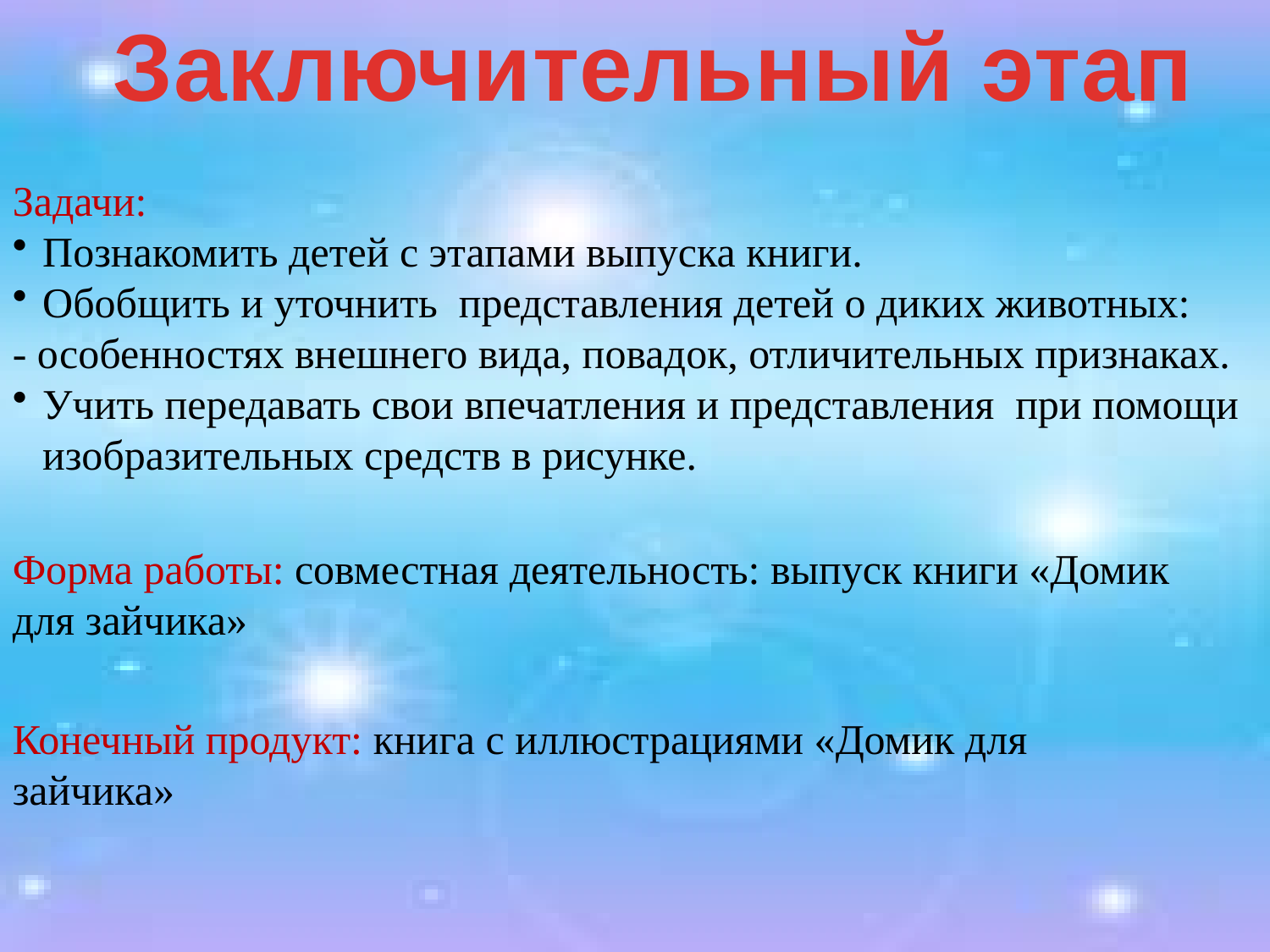

Заключительный этап

Задачи:
Познакомить детей с этапами выпуска книги.
Обобщить и уточнить  представления детей о диких животных:
- особенностях внешнего вида, повадок, отличительных признаках.
Учить передавать свои впечатления и представления  при помощи изобразительных средств в рисунке.
Форма работы: совместная деятельность: выпуск книги «Домик для зайчика»
Конечный продукт: книга с иллюстрациями «Домик для зайчика»